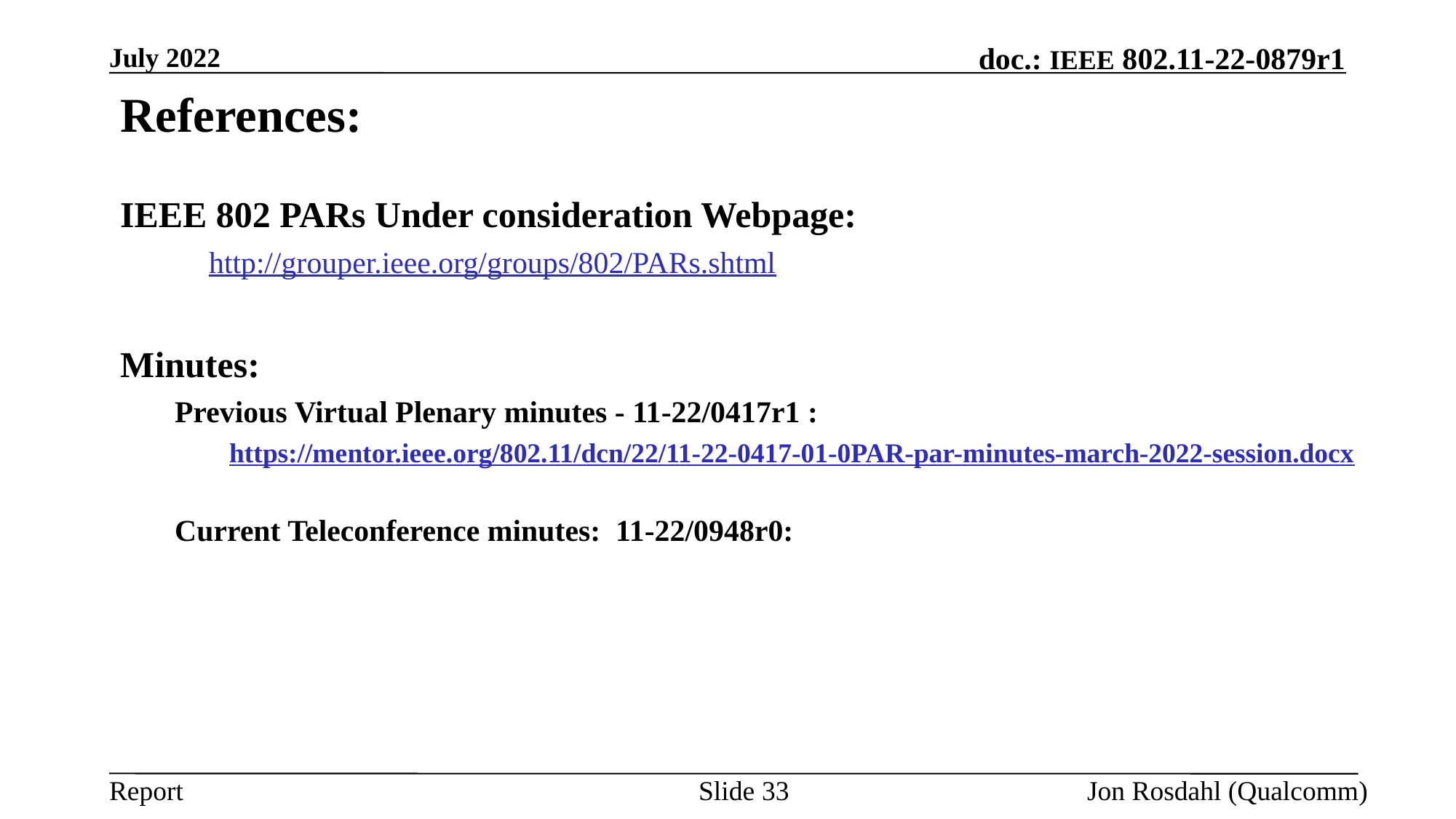

July 2022
# References:
IEEE 802 PARs Under consideration Webpage:
	http://grouper.ieee.org/groups/802/PARs.shtml

Minutes:
Previous Virtual Plenary minutes - 11-22/0417r1 :
https://mentor.ieee.org/802.11/dcn/22/11-22-0417-01-0PAR-par-minutes-march-2022-session.docx

Current Teleconference minutes:  11-22/0948r0:
Slide 33
Jon Rosdahl (Qualcomm)